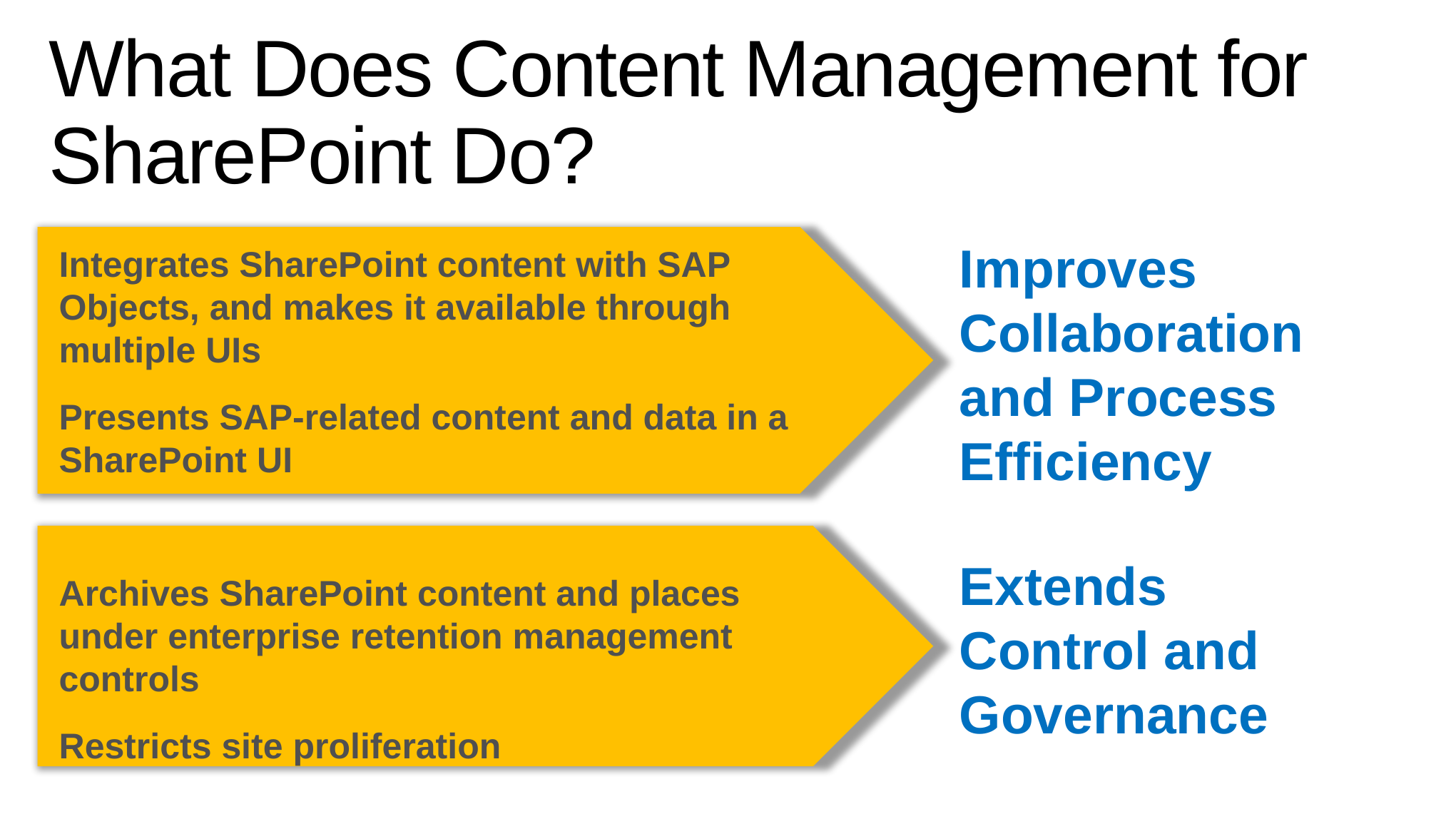

# What Does Content Management for SharePoint Do?

Integrates SharePoint content with SAP Objects, and makes it available through multiple UIs
Presents SAP-related content and data in a SharePoint UI

Archives SharePoint content and places under enterprise retention management controls
Restricts site proliferation
Improves Collaboration and Process Efficiency

Extends Control and Governance